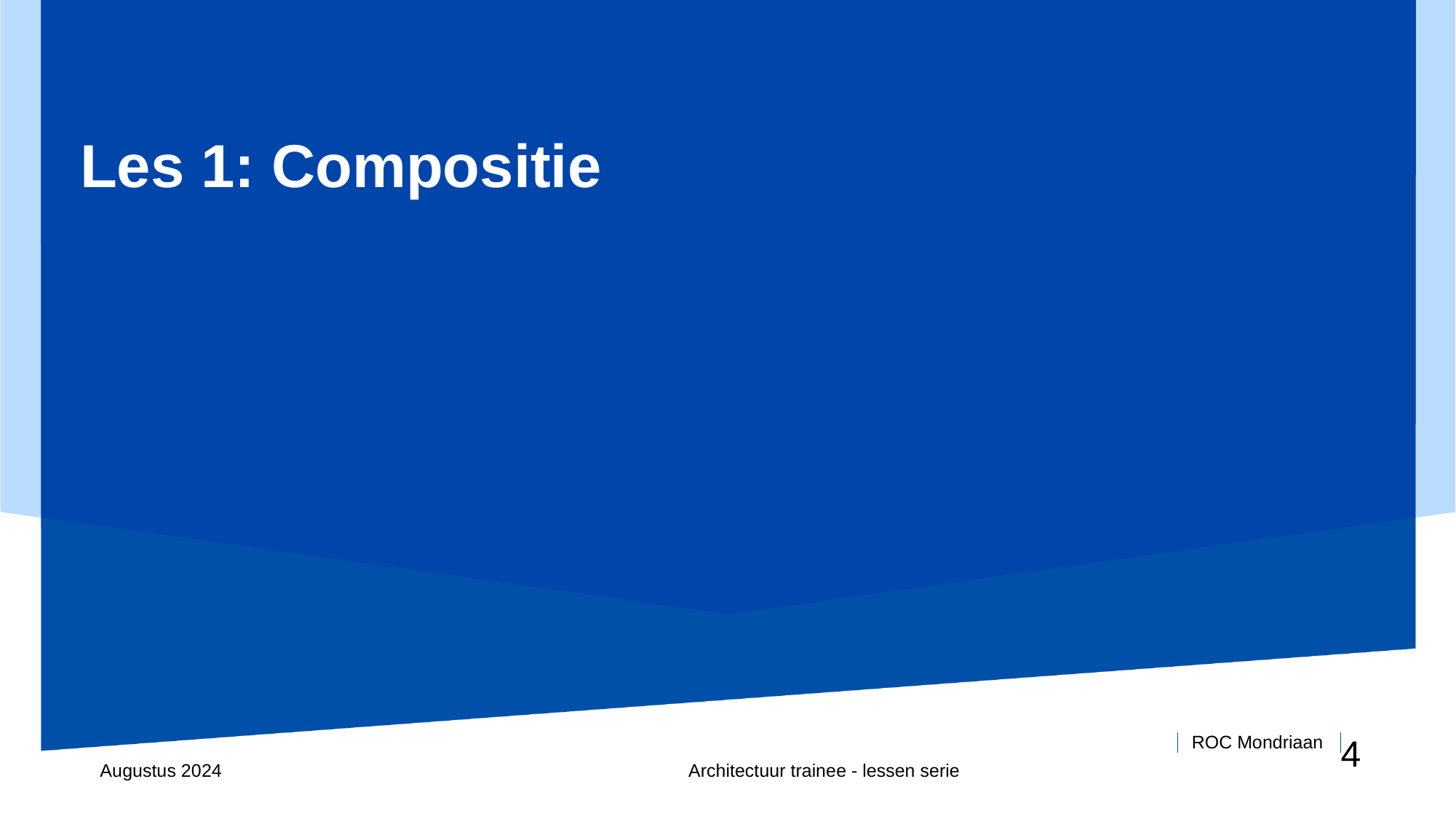

# Les 1: Compositie
4
Augustus 2024
Architectuur trainee - lessen serie
23 augustus 2022